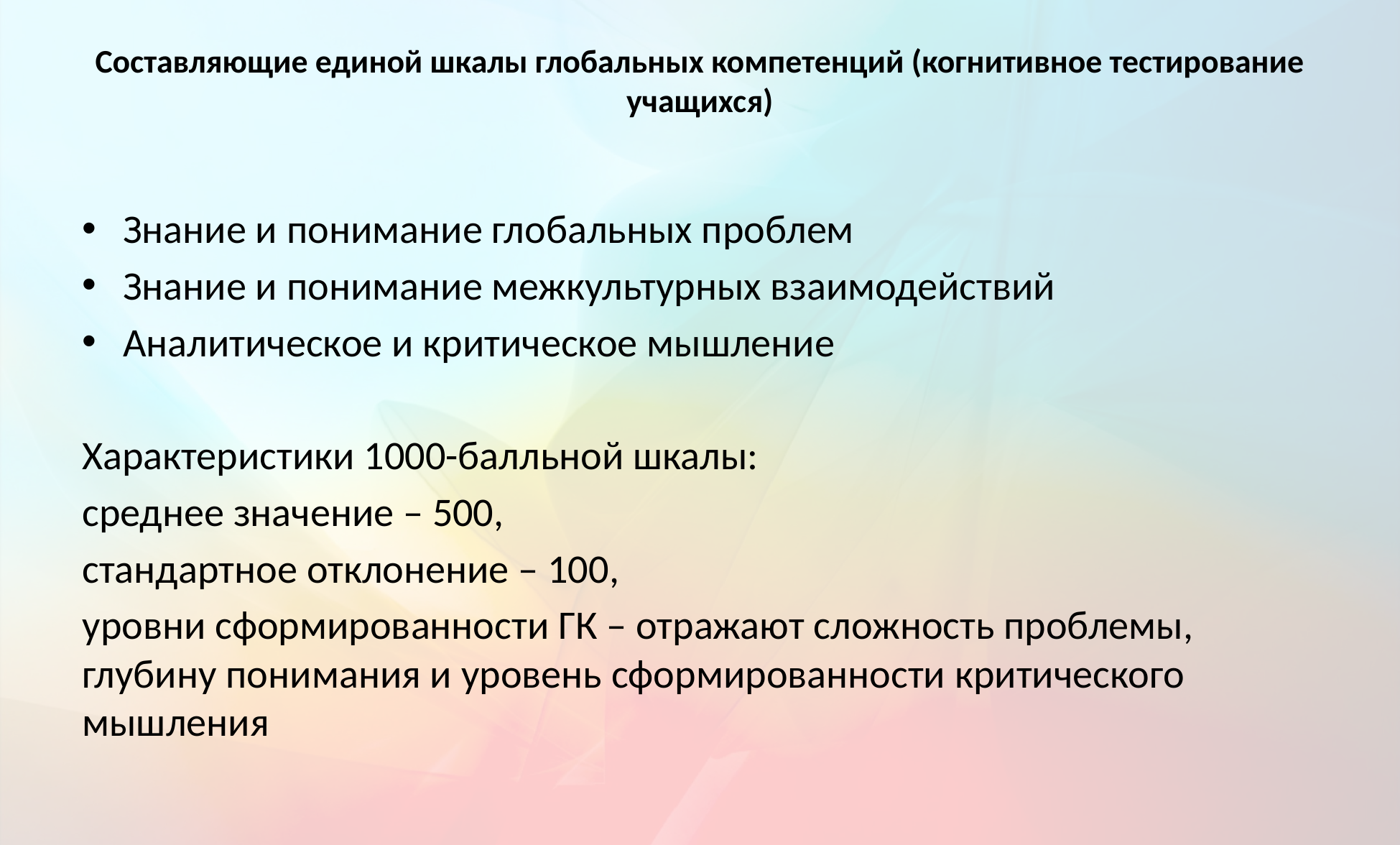

# Составляющие единой шкалы глобальных компетенций (когнитивное тестирование учащихся)
Знание и понимание глобальных проблем
Знание и понимание межкультурных взаимодействий
Аналитическое и критическое мышление

Характеристики 1000-балльной шкалы:
среднее значение – 500,
стандартное отклонение – 100,
уровни сформированности ГК – отражают сложность проблемы,  глубину понимания и уровень сформированности критического мышления